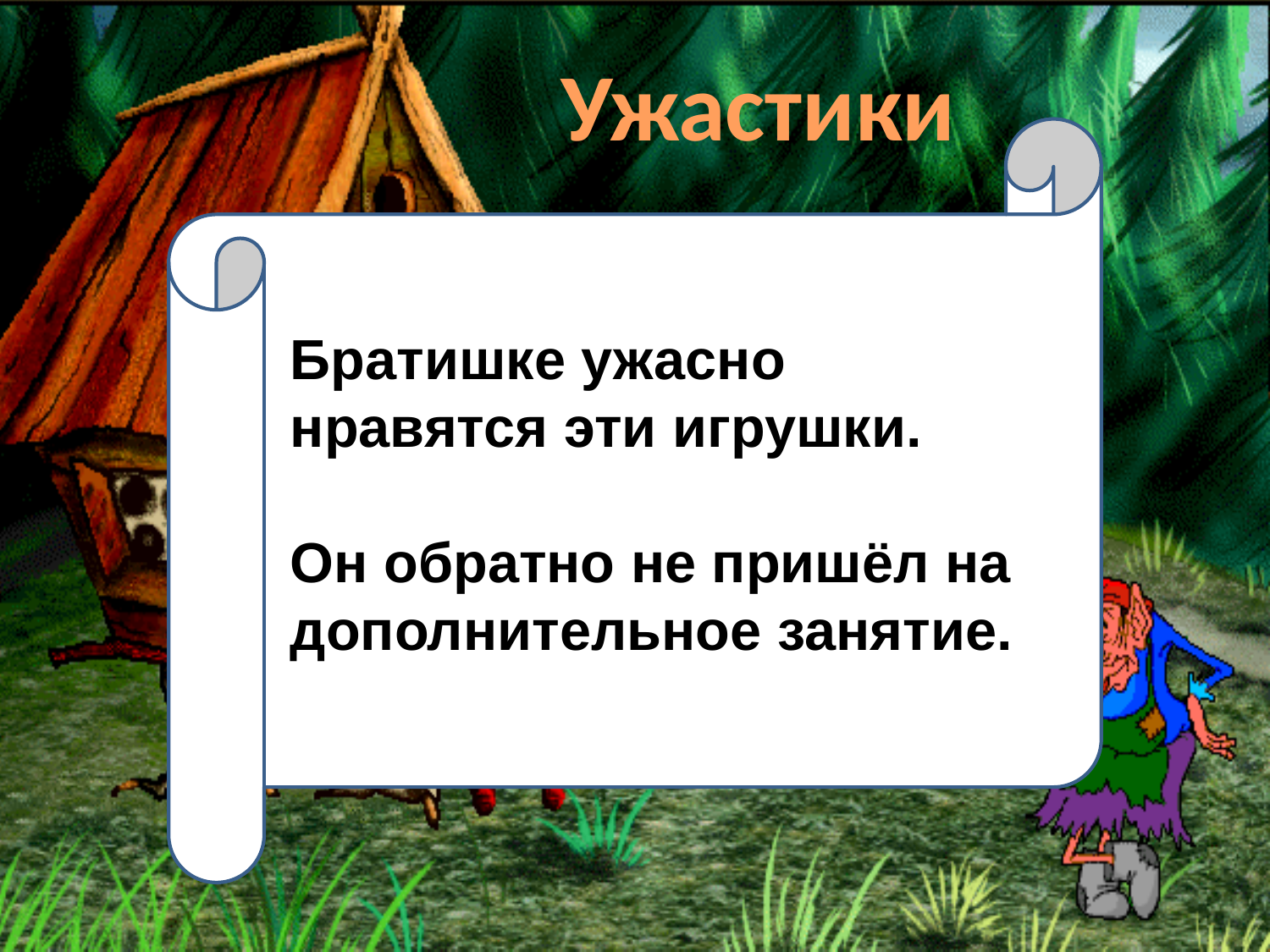

Ужастики

Братишке ужасно нравятся эти игрушки.

Он обратно не пришёл на дополнительное занятие.